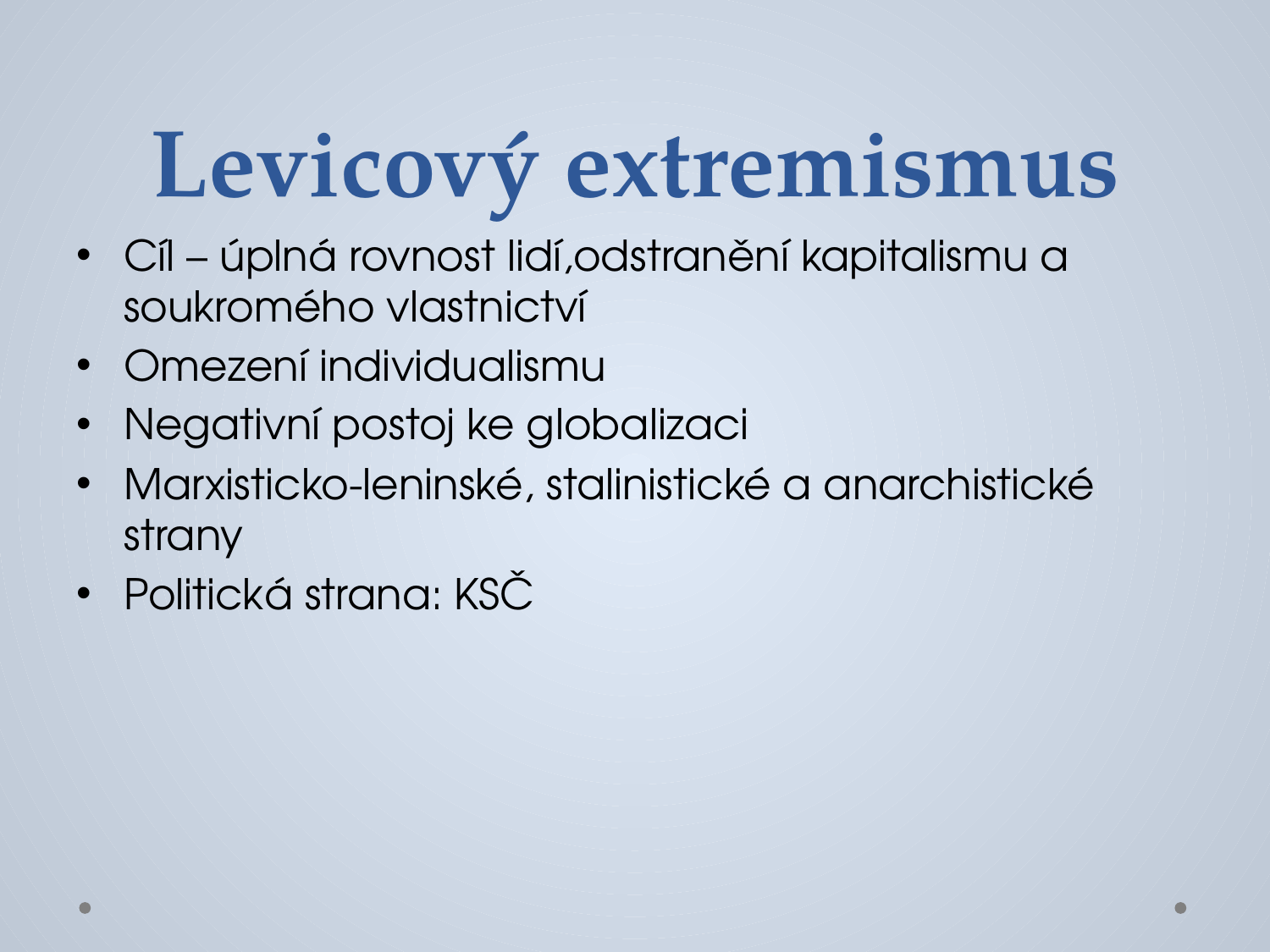

# Levicový extremismus
Cíl – úplná rovnost lidí,odstranění kapitalismu a soukromého vlastnictví
Omezení individualismu
Negativní postoj ke globalizaci
Marxisticko-leninské, stalinistické a anarchistické strany
Politická strana: KSČ